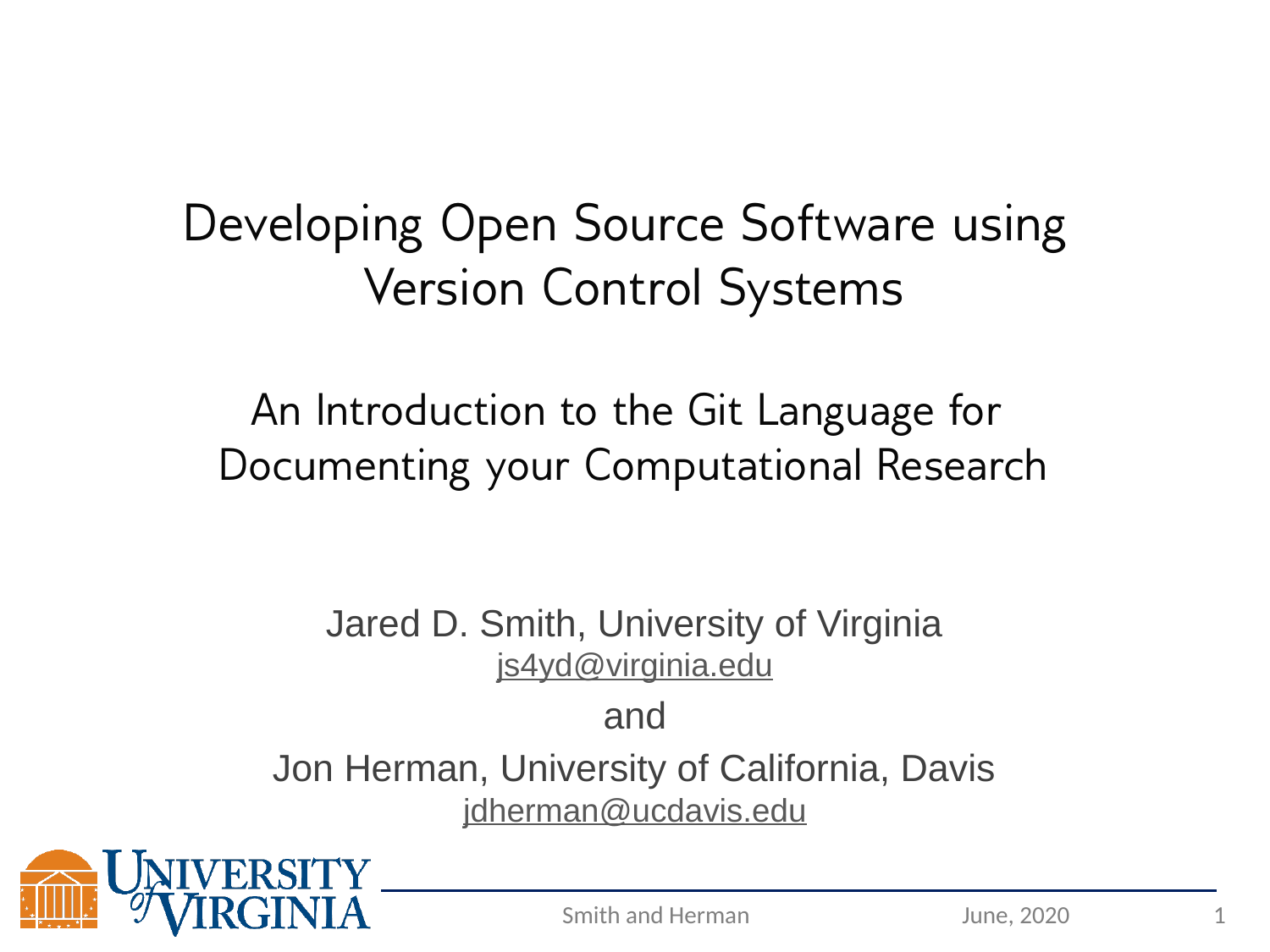

# Developing Open Source Software using Version Control Systems An Introduction to the Git Language for Documenting your Computational Research
Jared D. Smith, University of Virginia
js4yd@virginia.edu
and
Jon Herman, University of California, Davis
jdherman@ucdavis.edu